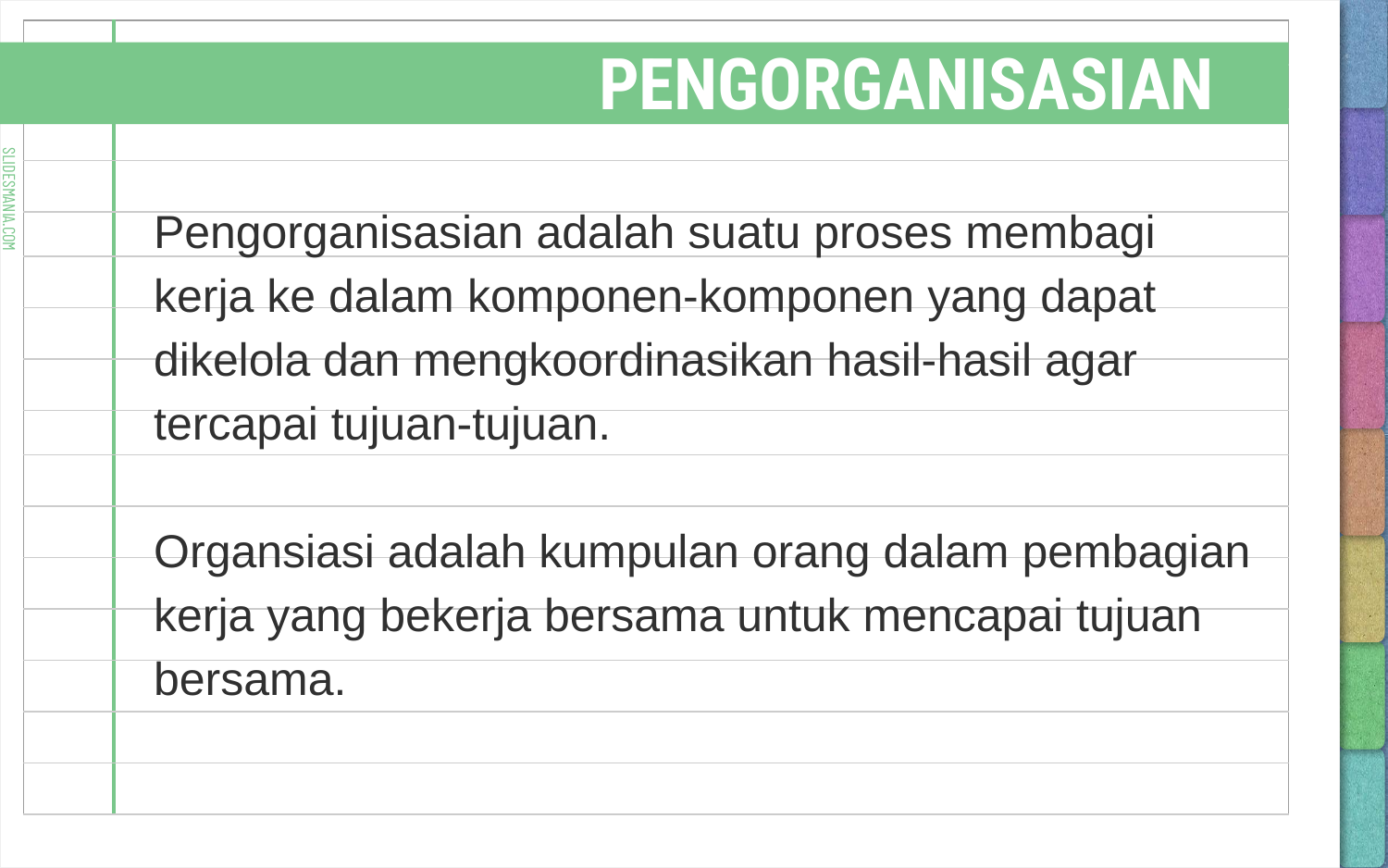

# PENGORGANISASIAN
Pengorganisasian adalah suatu proses membagi kerja ke dalam komponen-komponen yang dapat dikelola dan mengkoordinasikan hasil-hasil agar tercapai tujuan-tujuan.

Organsiasi adalah kumpulan orang dalam pembagian kerja yang bekerja bersama untuk mencapai tujuan bersama.